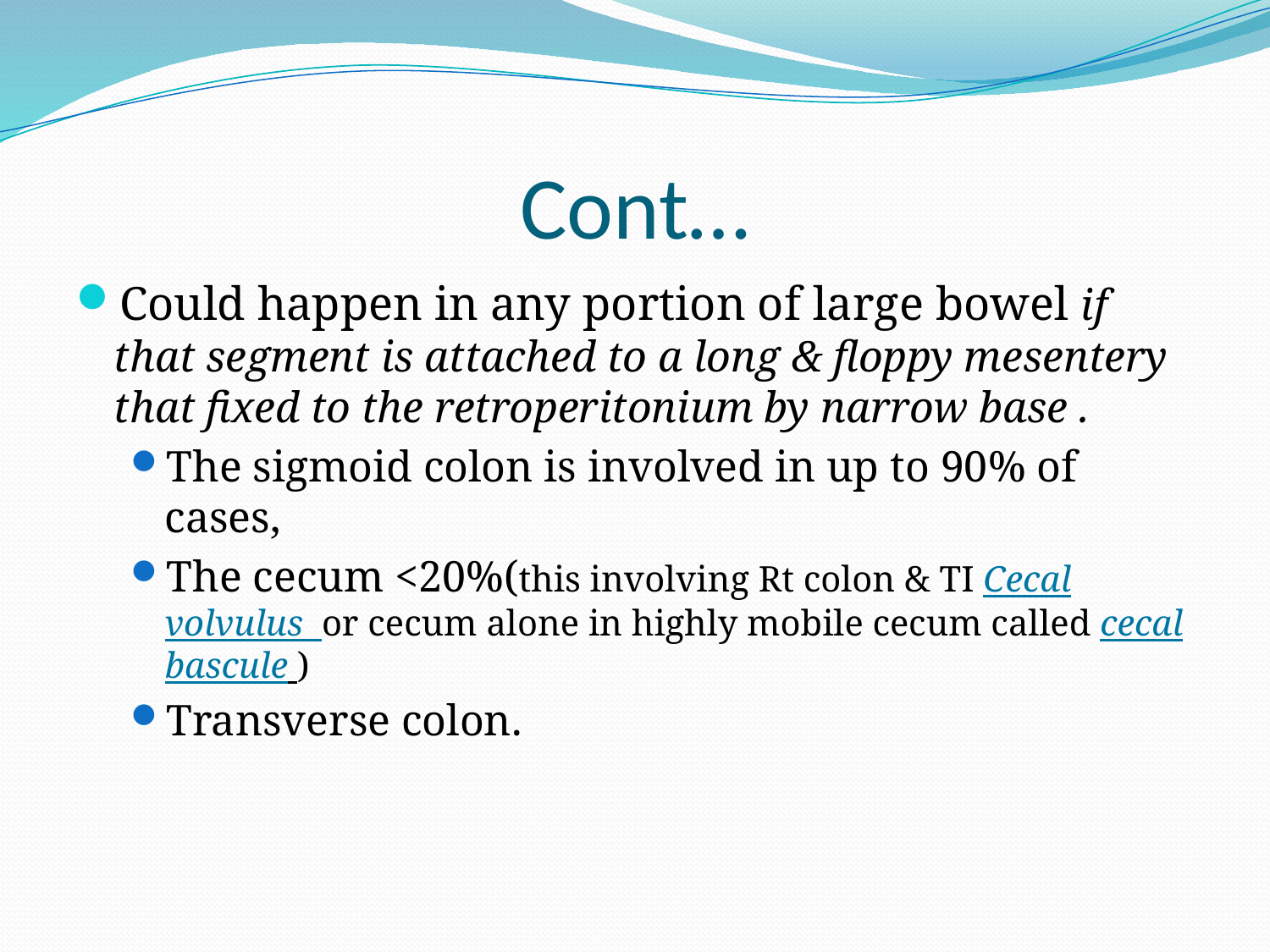

# Cont…
Could happen in any portion of large bowel if that segment is attached to a long & floppy mesentery that fixed to the retroperitonium by narrow base .
The sigmoid colon is involved in up to 90% of cases,
The cecum <20%(this involving Rt colon & TI Cecal volvulus  or cecum alone in highly mobile cecum called cecal bascule )
Transverse colon.